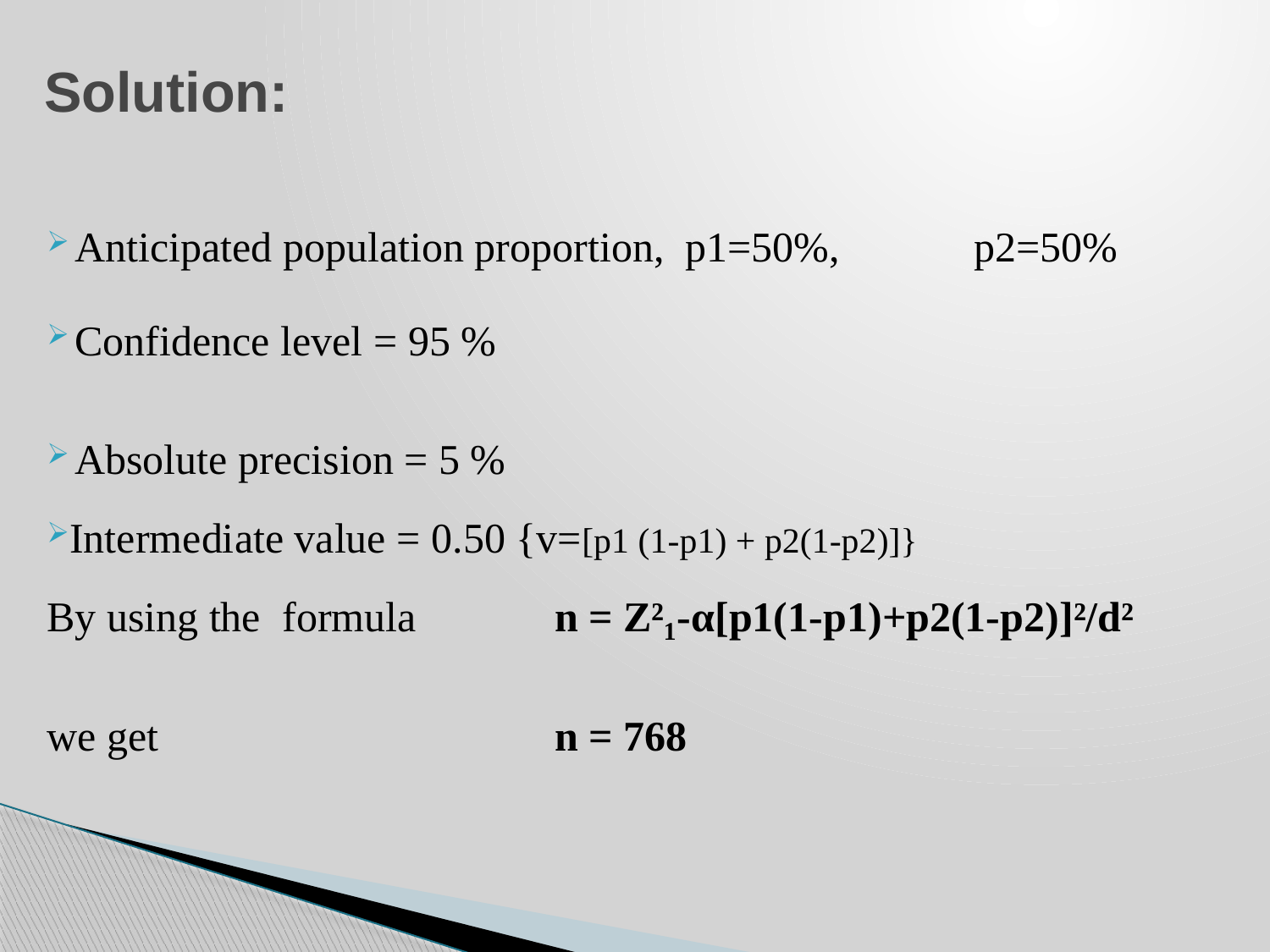

# Solution:
Anticipated population proportion,  p1=50%,	 p2=50%
Confidence level = 95 %
Absolute precision = 5 %
Intermediate value = 0.50 {v=[p1 (1-p1) + p2(1-p2)]}
By using the  formula 		n = Z²₁-α[p1(1-p1)+p2(1-p2)]²/d²
we get				n = 768